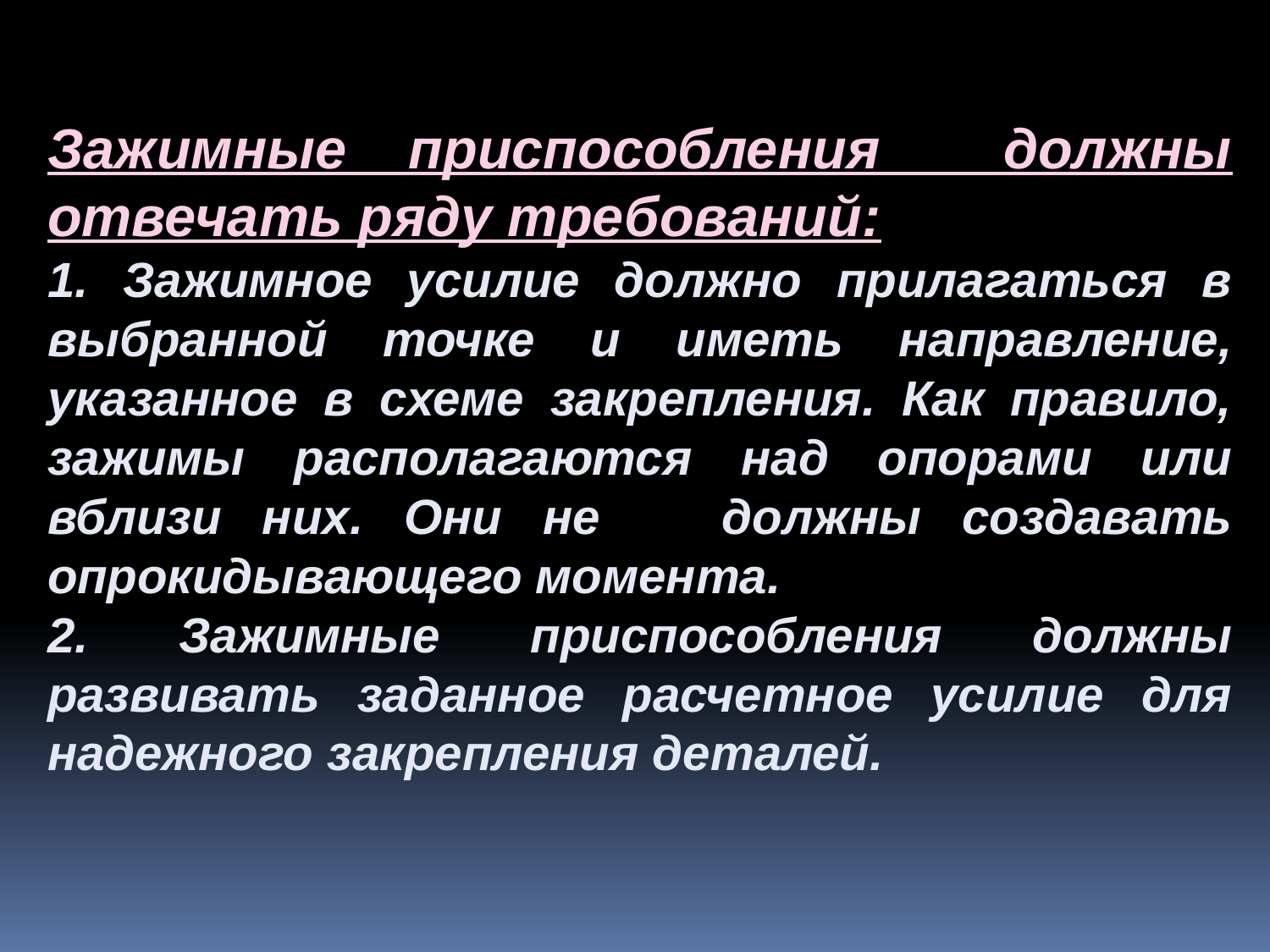

Зажимные приспособления  должны отвечать ряду требований:
1. Зажимное усилие должно прилагаться в выбранной точке и иметь направление, указанное в схеме закрепления. Как правило, зажимы располагаются над опорами или вблизи них. Они не   должны создавать опрокидывающего момента.
2. Зажимные приспособления должны развивать заданное расчетное усилие для надежного закрепления деталей.